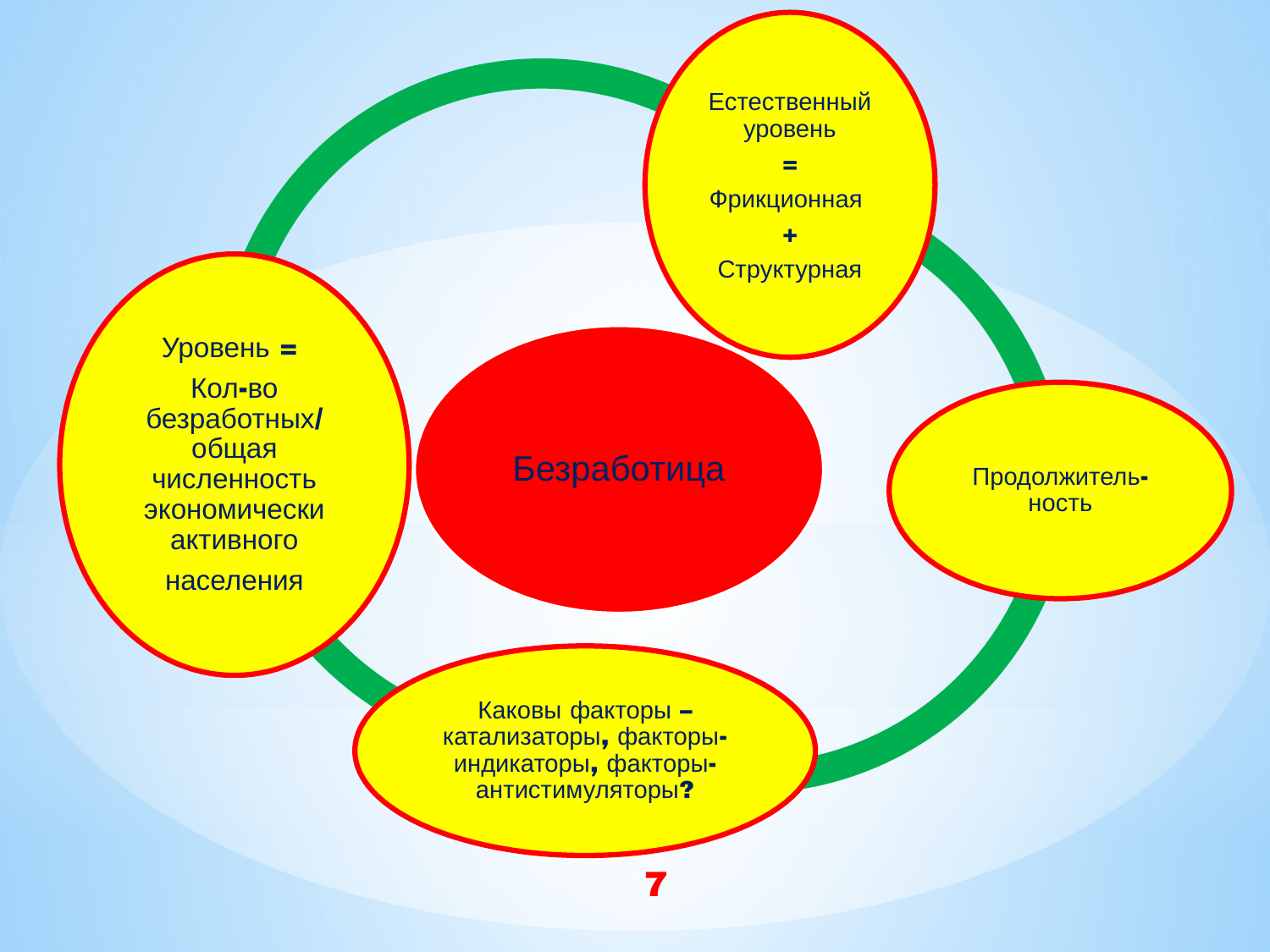

Безработица

Естественный уровень
=
Фрикционная
+
Структурная

Продолжитель-ность
Каковы факторы –катализаторы, факторы-индикаторы, факторы-антистимуляторы?
Уровень =
Кол-во безработных/ общая численность экономически активного
населения

7